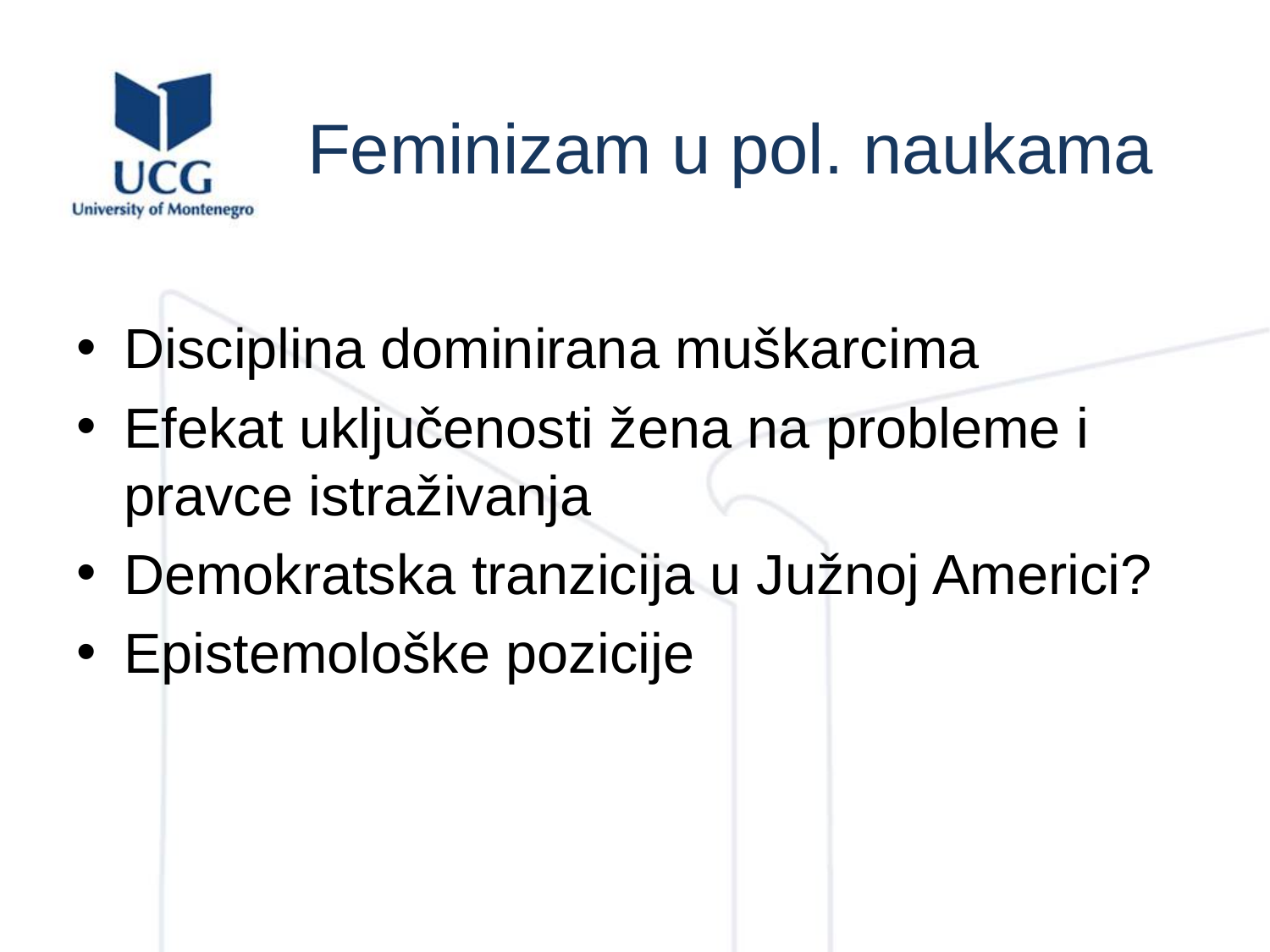

# Feminizam u pol. naukama
Disciplina dominirana muškarcima
Efekat uključenosti žena na probleme i pravce istraživanja
Demokratska tranzicija u Južnoj Americi?
Epistemološke pozicije